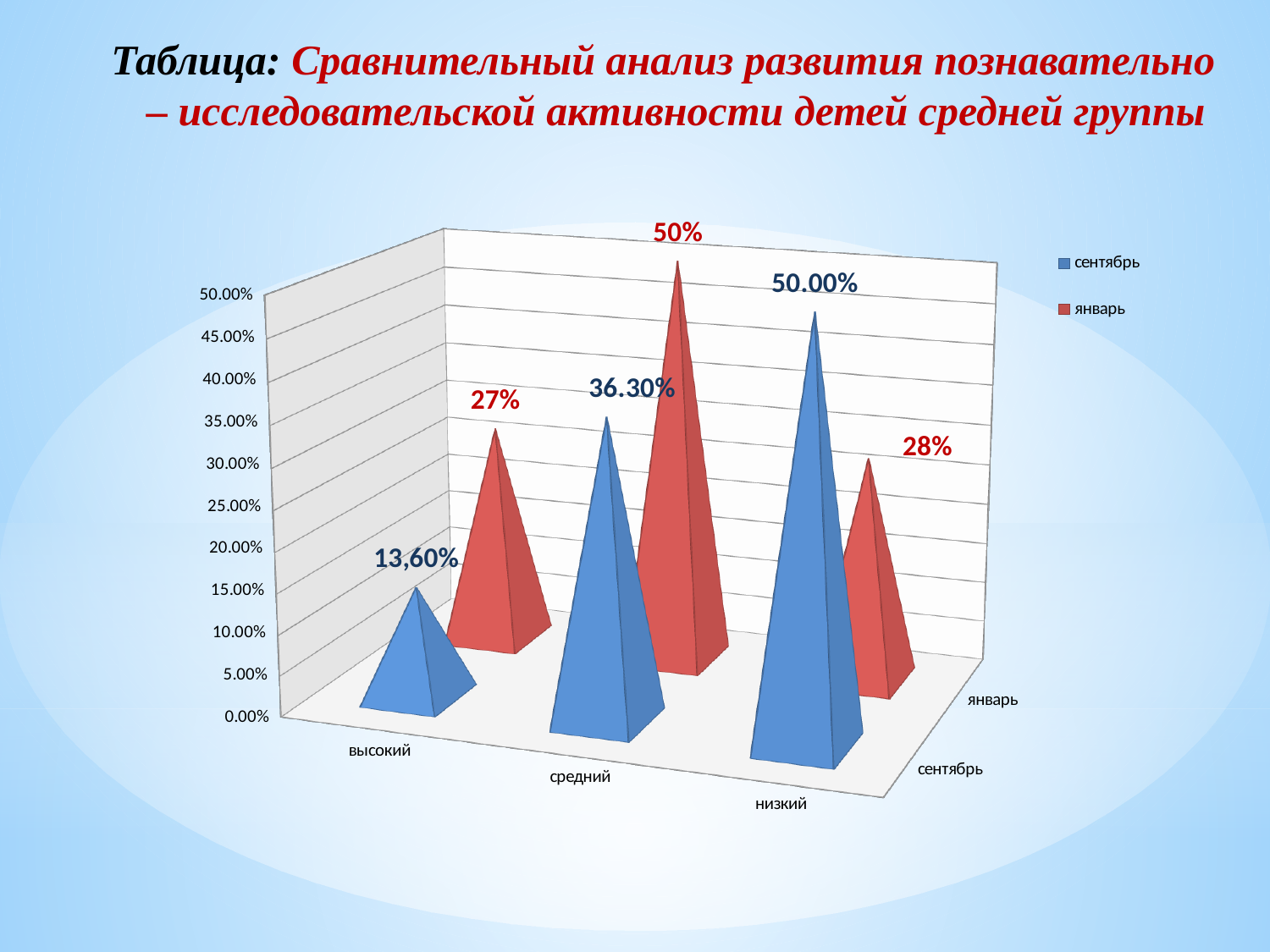

Таблица: Сравнительный анализ развития познавательно – исследовательской активности детей средней группы

[unsupported chart]